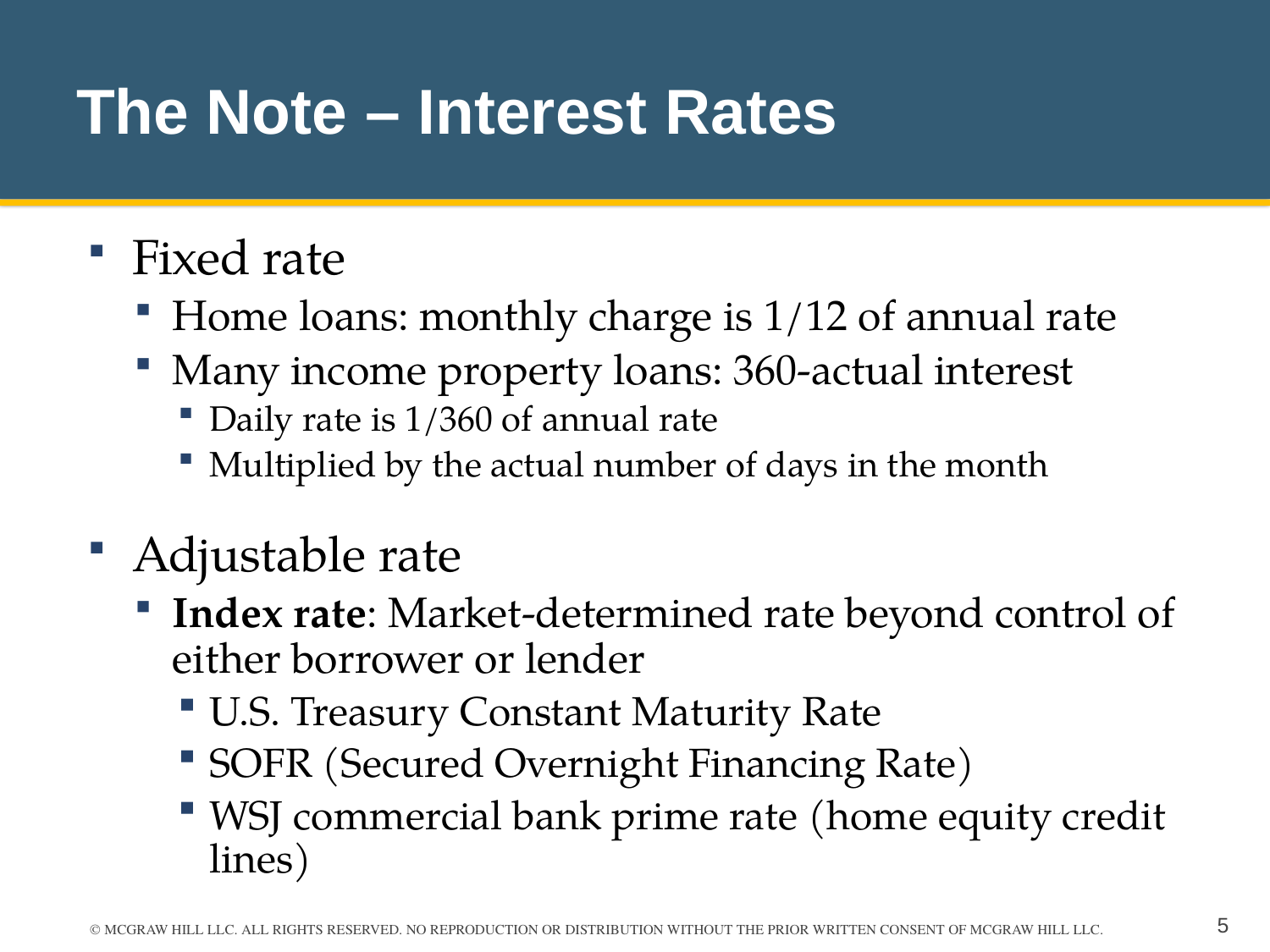

# The Note – Interest Rates
Fixed rate
Home loans: monthly charge is 1/12 of annual rate
Many income property loans: 360-actual interest
Daily rate is 1/360 of annual rate
Multiplied by the actual number of days in the month

Adjustable rate
Index rate: Market-determined rate beyond control of either borrower or lender
U.S. Treasury Constant Maturity Rate
SOFR (Secured Overnight Financing Rate)
WSJ commercial bank prime rate (home equity credit lines)
© MCGRAW HILL LLC. ALL RIGHTS RESERVED. NO REPRODUCTION OR DISTRIBUTION WITHOUT THE PRIOR WRITTEN CONSENT OF MCGRAW HILL LLC.
5